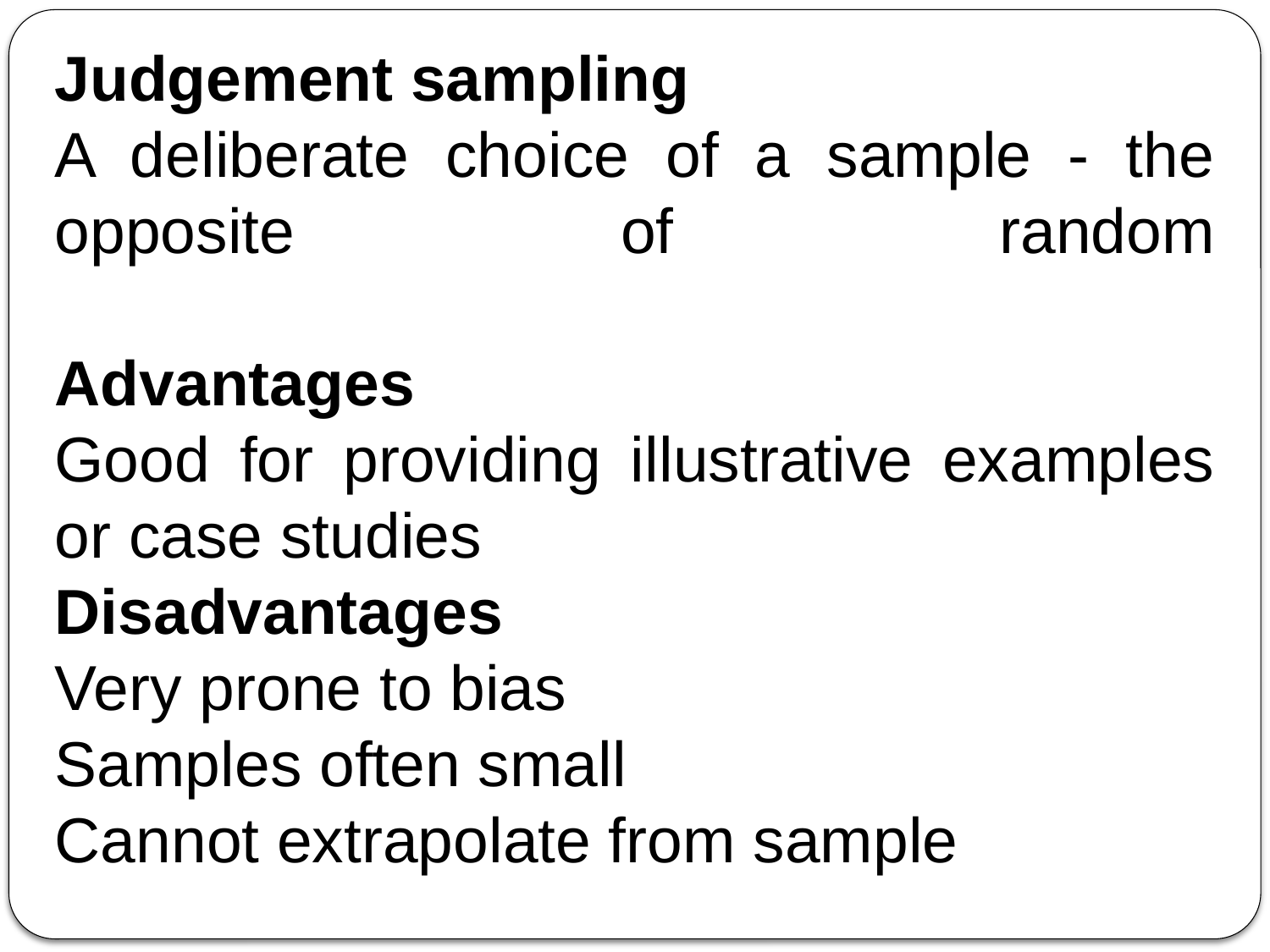

Judgement sampling
A deliberate choice of a sample - the opposite of random
Advantages
Good for providing illustrative examples or case studies
Disadvantages
Very prone to bias
Samples often small
Cannot extrapolate from sample